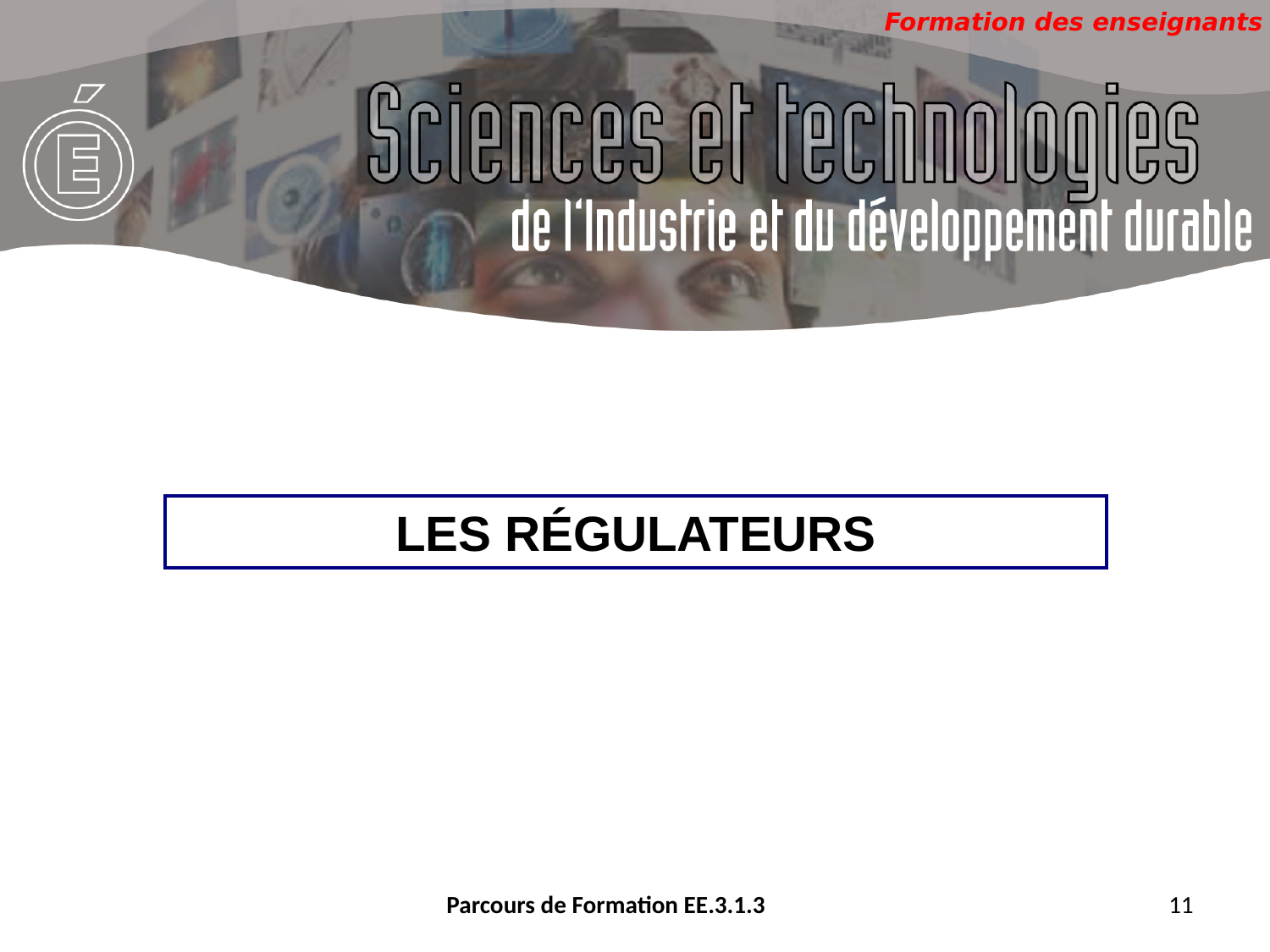

LES RÉGULATEURS
Parcours de Formation EE.3.1.3
11